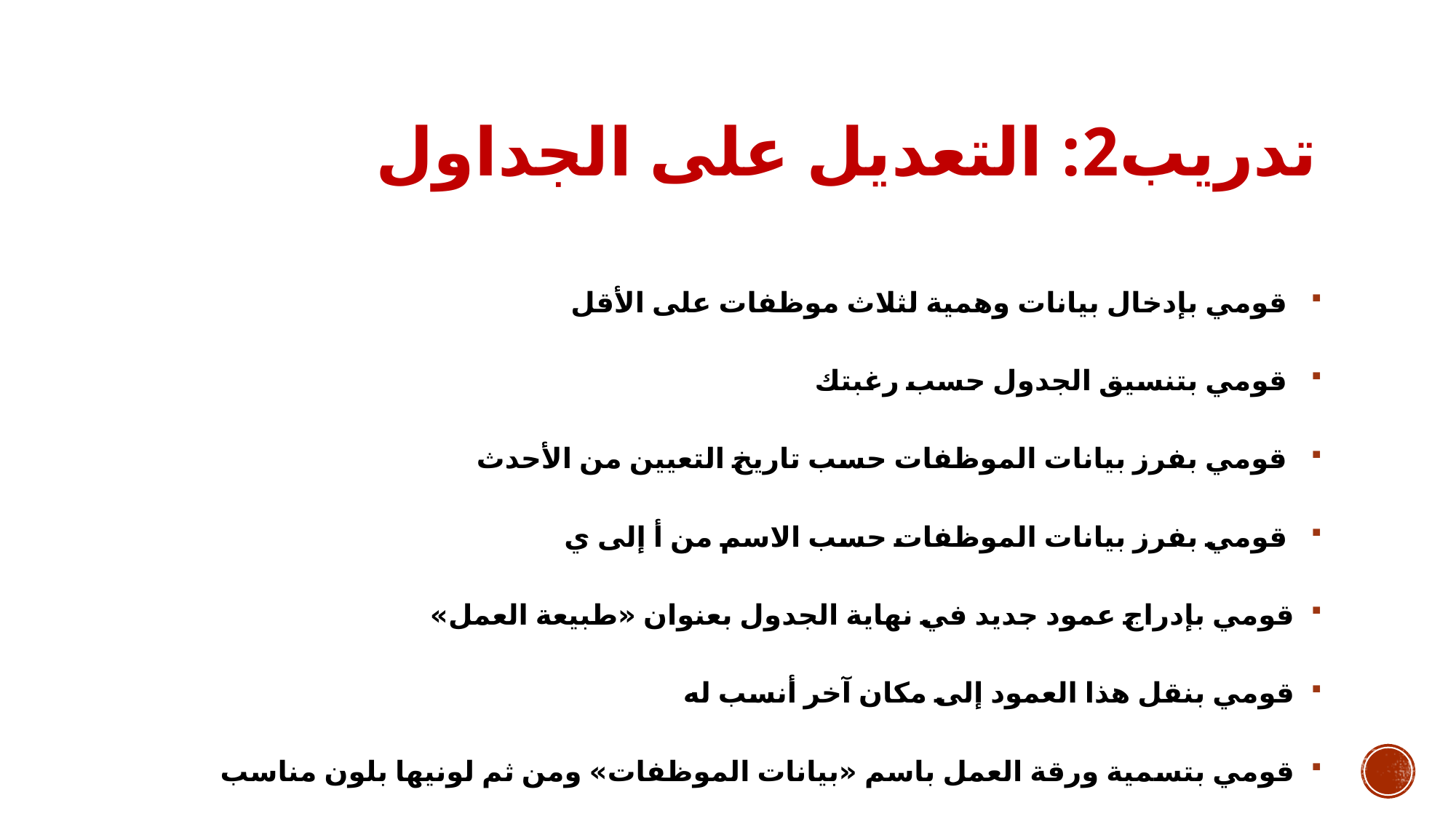

# تدريب2: التعديل على الجداول
 قومي بإدخال بيانات وهمية لثلاث موظفات على الأقل
 قومي بتنسيق الجدول حسب رغبتك
 قومي بفرز بيانات الموظفات حسب تاريخ التعيين من الأحدث
 قومي بفرز بيانات الموظفات حسب الاسم من أ إلى ي
قومي بإدراج عمود جديد في نهاية الجدول بعنوان «طبيعة العمل»
قومي بنقل هذا العمود إلى مكان آخر أنسب له
قومي بتسمية ورقة العمل باسم «بيانات الموظفات» ومن ثم لونيها بلون مناسب